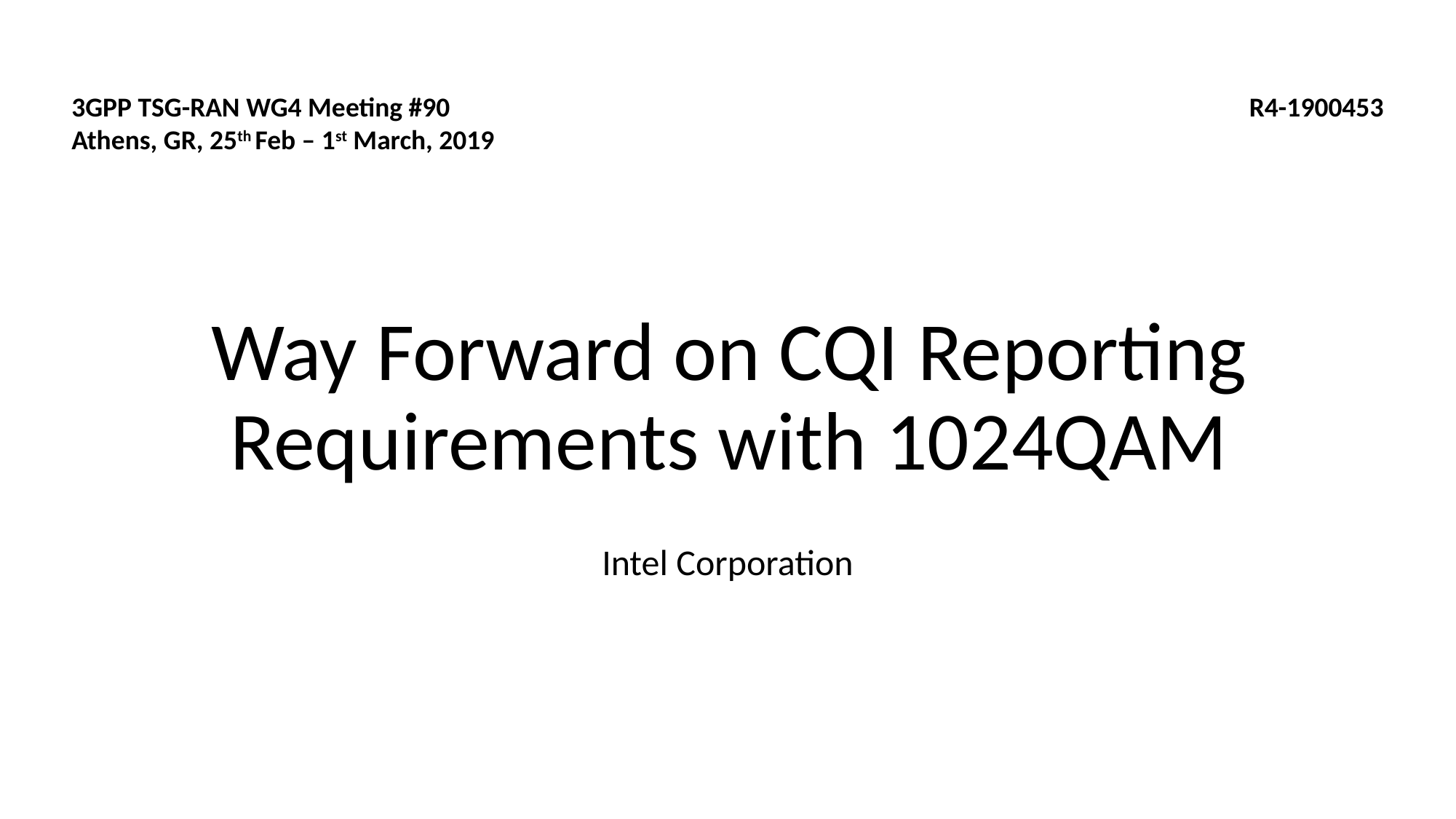

3GPP TSG-RAN WG4 Meeting #90	 						              R4-1900453
Athens, GR, 25th Feb – 1st March, 2019
# Way Forward on CQI Reporting Requirements with 1024QAM
Intel Corporation